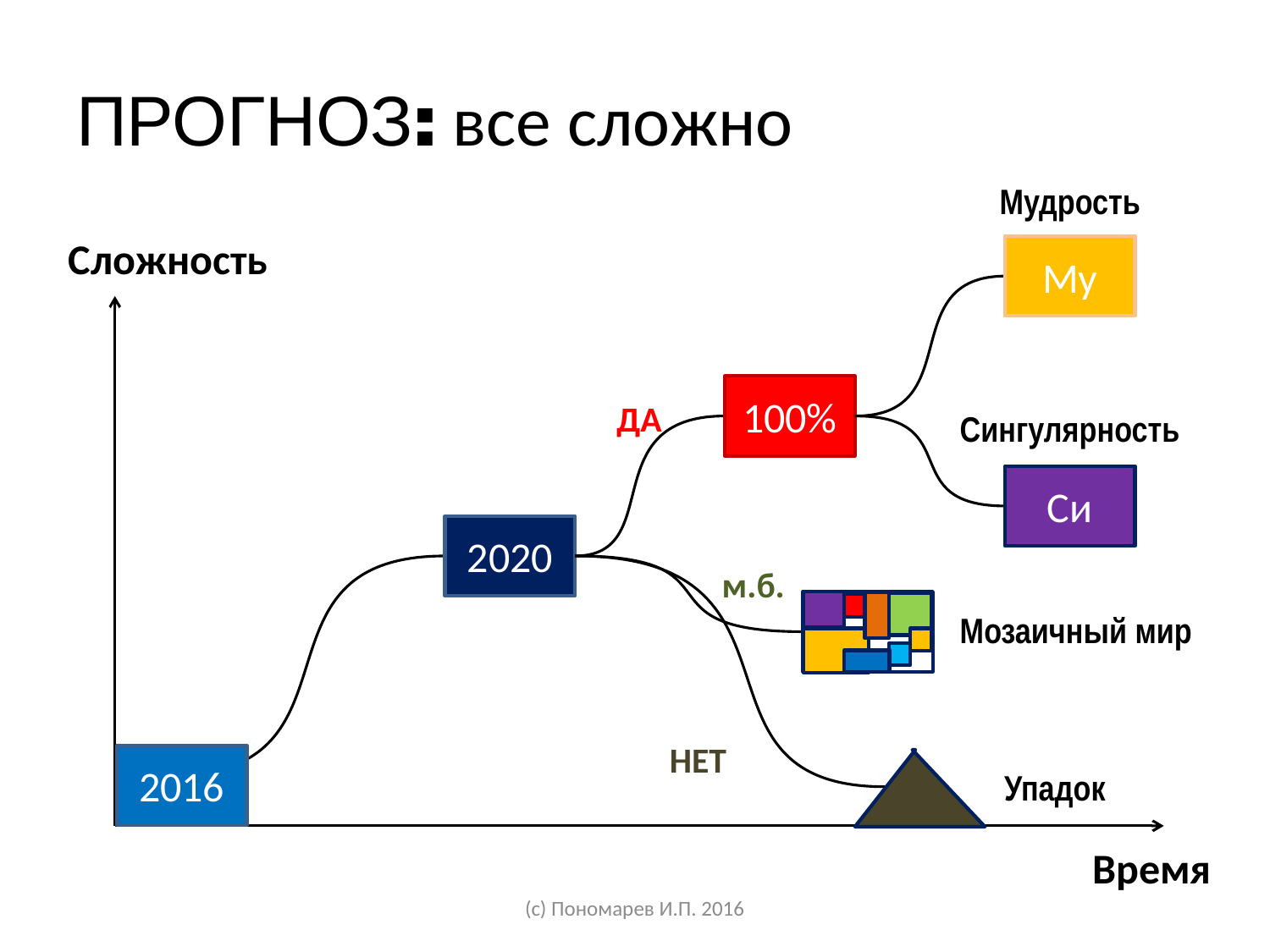

# ПРОГНОЗ: все сложно
Мудрость
Сложность
Му
100%
ДА
Сингулярность
Си
2020
м.б.

Мозаичный мир

НЕТ
2016

Упадок
Время
(с) Пономарев И.П. 2016